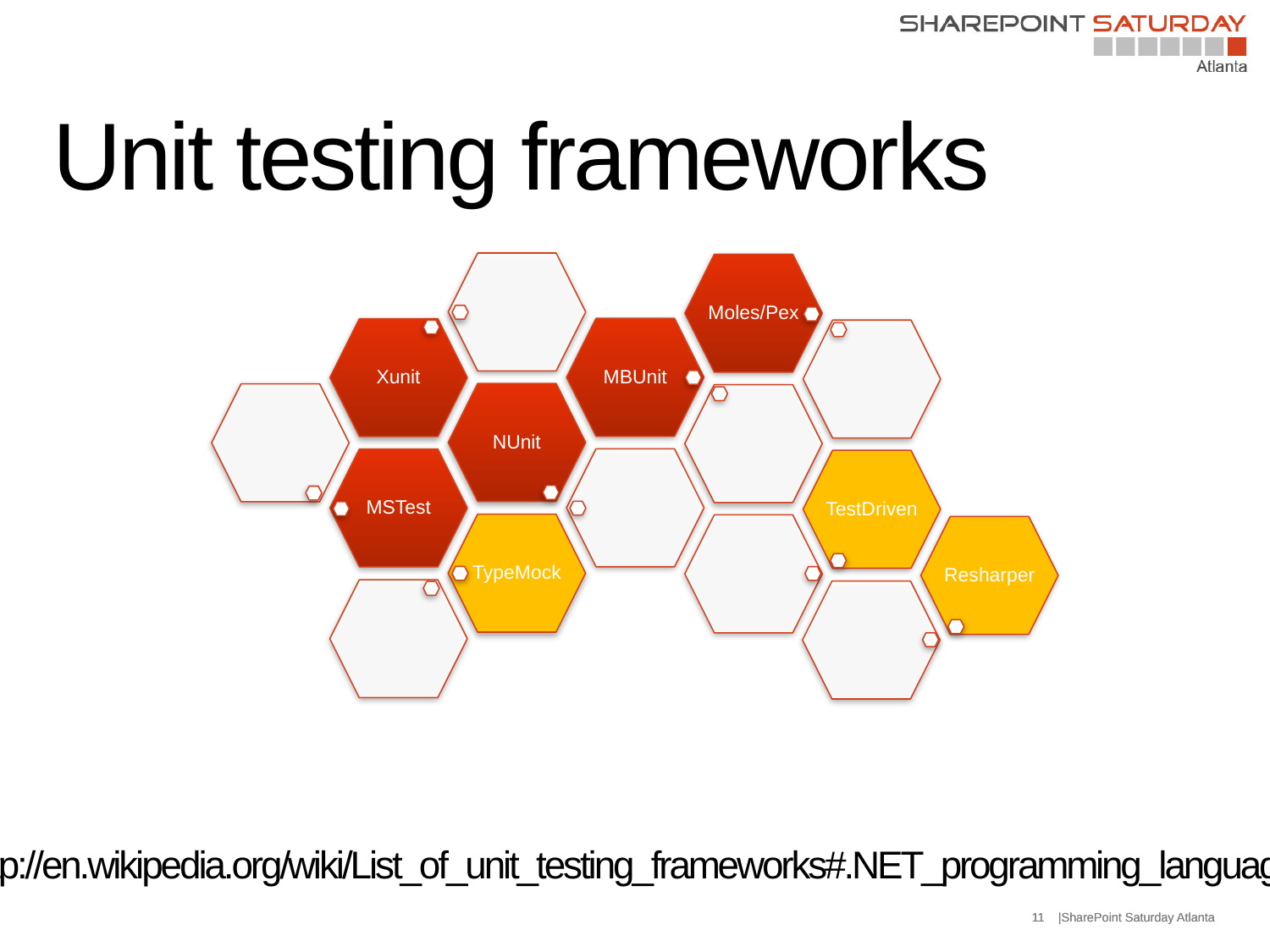

# Unit testing frameworks
MSTest
NUnit
Xunit
MBUnit
Moles/Pex
TestDriven
TypeMock
Resharper
http://en.wikipedia.org/wiki/List_of_unit_testing_frameworks#.NET_programming_languages